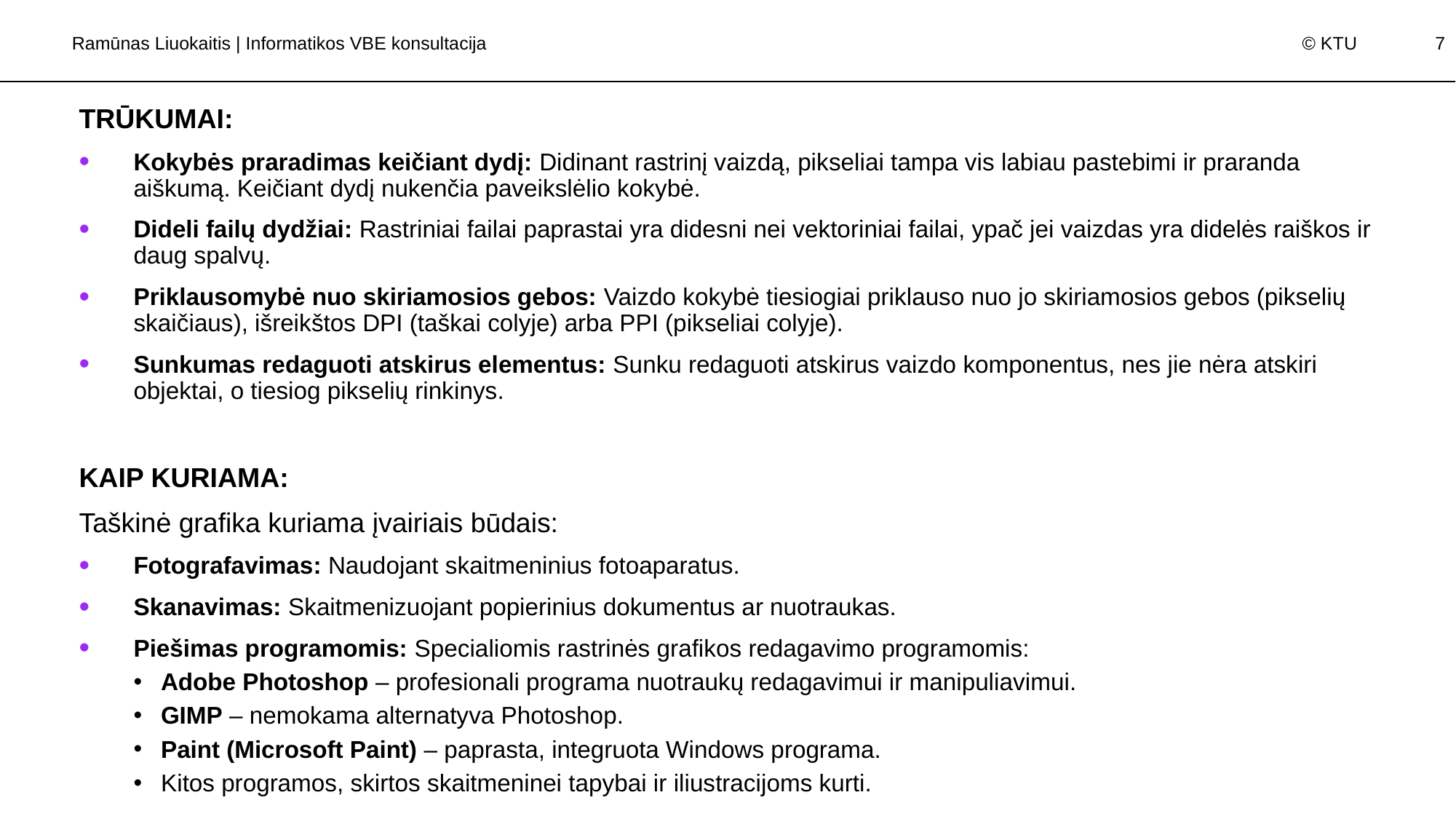

Ramūnas Liuokaitis | Informatikos VBE konsultacija
TRŪKUMAI:
Kokybės praradimas keičiant dydį: Didinant rastrinį vaizdą, pikseliai tampa vis labiau pastebimi ir praranda aiškumą. Keičiant dydį nukenčia paveikslėlio kokybė.
Dideli failų dydžiai: Rastriniai failai paprastai yra didesni nei vektoriniai failai, ypač jei vaizdas yra didelės raiškos ir daug spalvų.
Priklausomybė nuo skiriamosios gebos: Vaizdo kokybė tiesiogiai priklauso nuo jo skiriamosios gebos (pikselių skaičiaus), išreikštos DPI (taškai colyje) arba PPI (pikseliai colyje).
Sunkumas redaguoti atskirus elementus: Sunku redaguoti atskirus vaizdo komponentus, nes jie nėra atskiri objektai, o tiesiog pikselių rinkinys.

KAIP KURIAMA:
Taškinė grafika kuriama įvairiais būdais:
Fotografavimas: Naudojant skaitmeninius fotoaparatus.
Skanavimas: Skaitmenizuojant popierinius dokumentus ar nuotraukas.
Piešimas programomis: Specialiomis rastrinės grafikos redagavimo programomis:
Adobe Photoshop – profesionali programa nuotraukų redagavimui ir manipuliavimui.
GIMP – nemokama alternatyva Photoshop.
Paint (Microsoft Paint) – paprasta, integruota Windows programa.
Kitos programos, skirtos skaitmeninei tapybai ir iliustracijoms kurti.